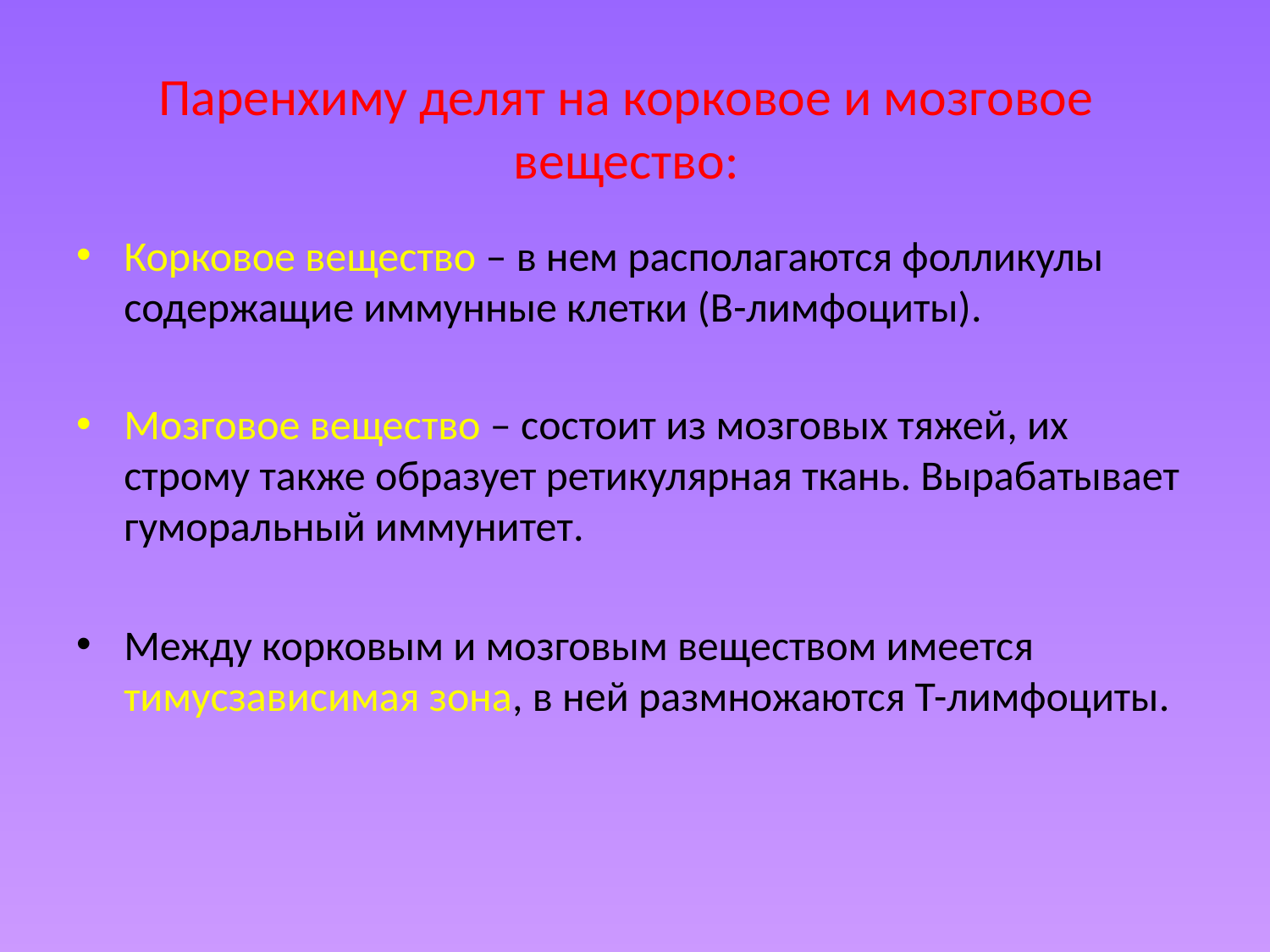

# Паренхиму делят на корковое и мозговое вещество:
Корковое вещество – в нем располагаются фолликулы содержащие иммунные клетки (B-лимфоциты).

Мозговое вещество – состоит из мозговых тяжей, их строму также образует ретикулярная ткань. Вырабатывает гуморальный иммунитет.

Между корковым и мозговым веществом имеется тимусзависимая зона, в ней размножаются Т-лимфоциты.